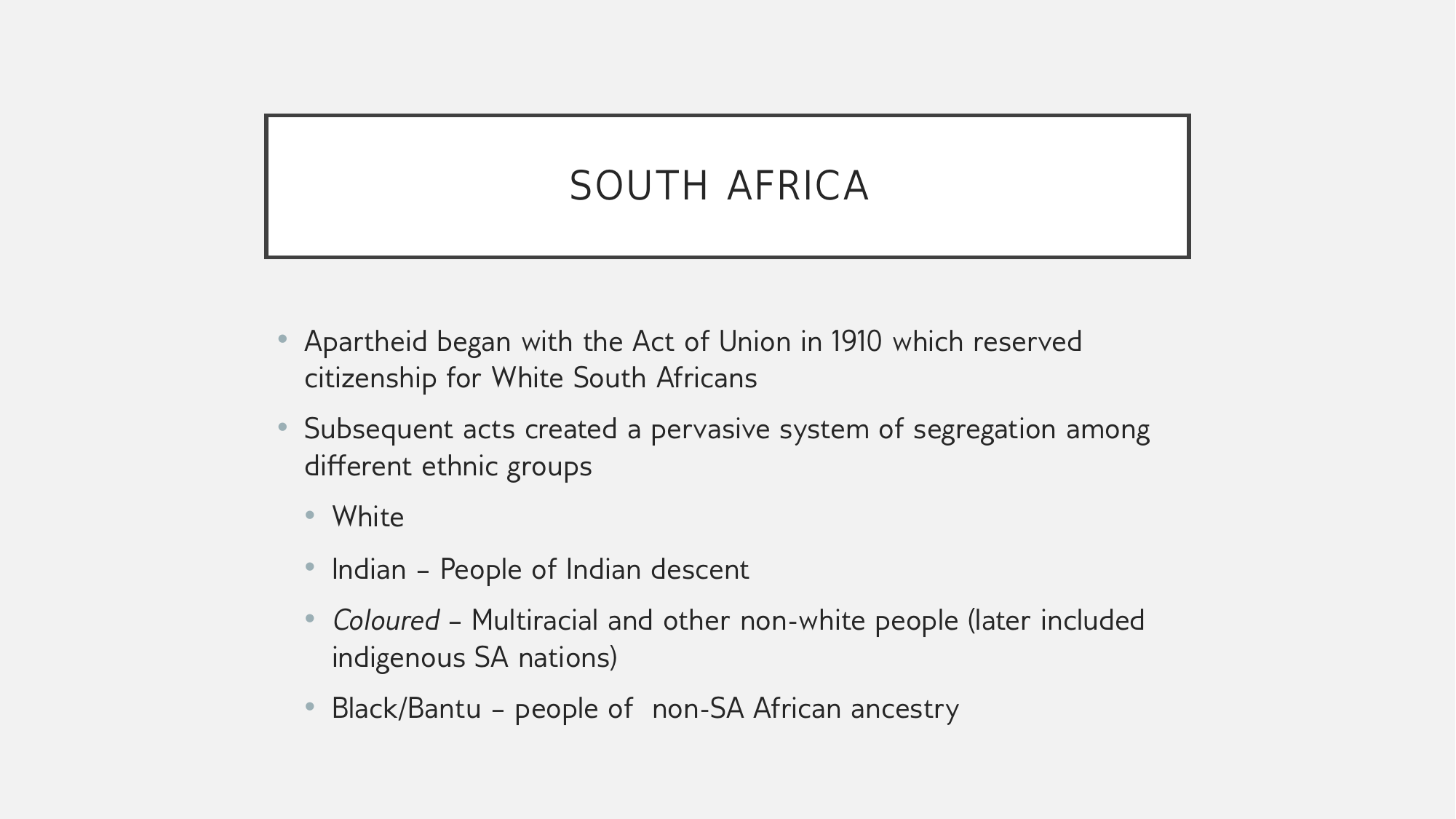

# South Africa
Apartheid began with the Act of Union in 1910 which reserved citizenship for White South Africans
Subsequent acts created a pervasive system of segregation among different ethnic groups
White
Indian – People of Indian descent
Coloured – Multiracial and other non-white people (later included indigenous SA nations)
Black/Bantu – people of  non-SA African ancestry